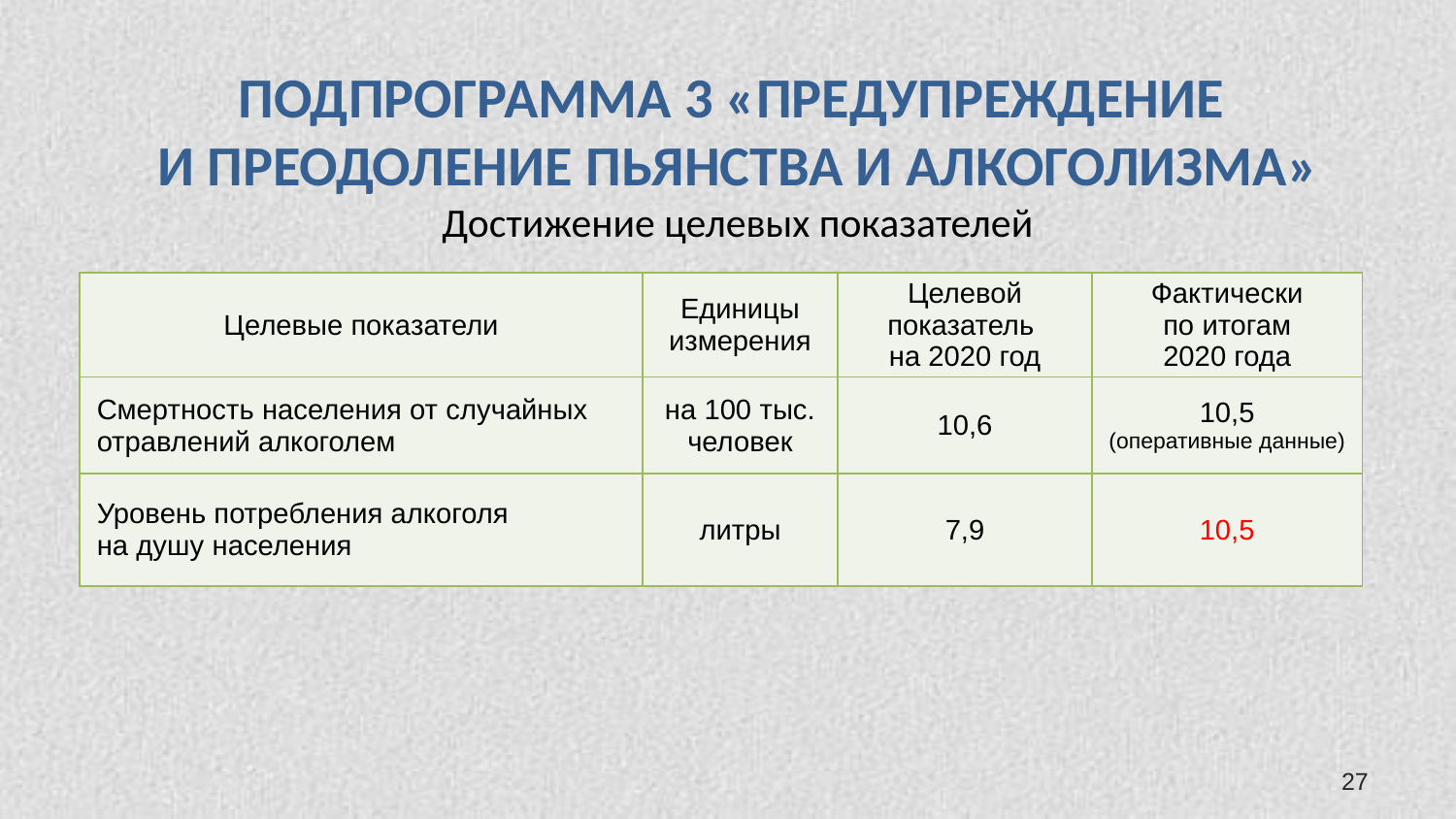

ПОДПРОГРАММА 3 «ПРЕДУПРЕЖДЕНИЕ
И ПРЕОДОЛЕНИЕ ПЬЯНСТВА И АЛКОГОЛИЗМА»
Достижение целевых показателей
| Целевые показатели | Единицы измерения | Целевой показатель на 2020 год | Фактически по итогам 2020 года |
| --- | --- | --- | --- |
| Смертность населения от случайных отравлений алкоголем | на 100 тыс. человек | 10,6 | 10,5 (оперативные данные) |
| Уровень потребления алкоголя на душу населения | литры | 7,9 | 10,5 |
27